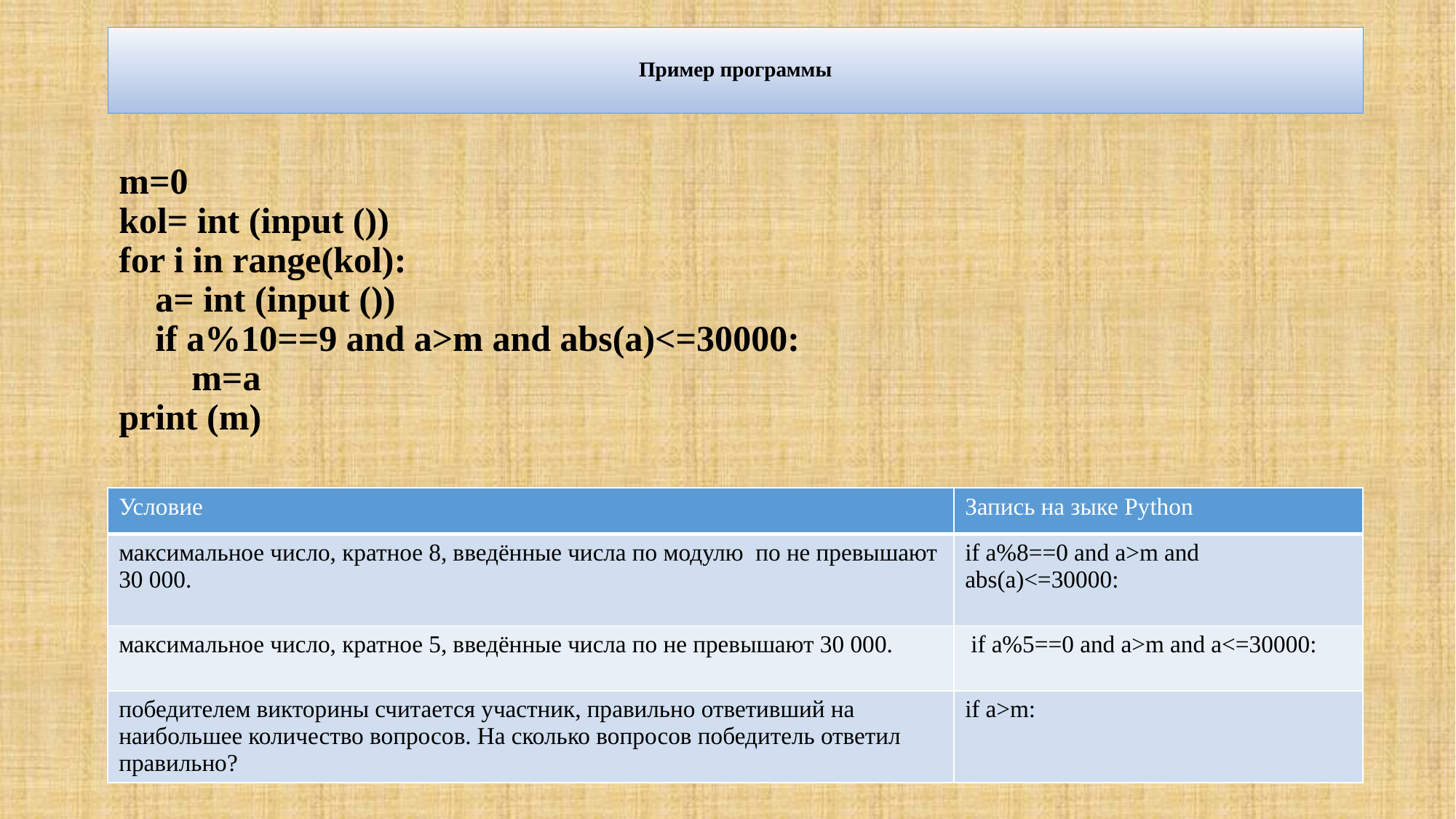

# Пример программы

m=0
kol= int (input ())
for i in range(kol):
    a= int (input ())
    if a%10==9 and a>m and abs(a)<=30000:
        m=a
print (m)

| Условие | Запись на зыке Python |
| --- | --- |
| максимальное число, кратное 8, введённые числа по модулю по не превышают 30 000. | if a%8==0 and a>m and abs(a)<=30000: |
| максимальное число, кратное 5, введённые числа по не превышают 30 000. | if a%5==0 and a>m and a<=30000: |
| победителем викторины считается участник, правильно ответивший на наибольшее количество вопросов. На сколько вопросов победитель ответил правильно? | if a>m: |